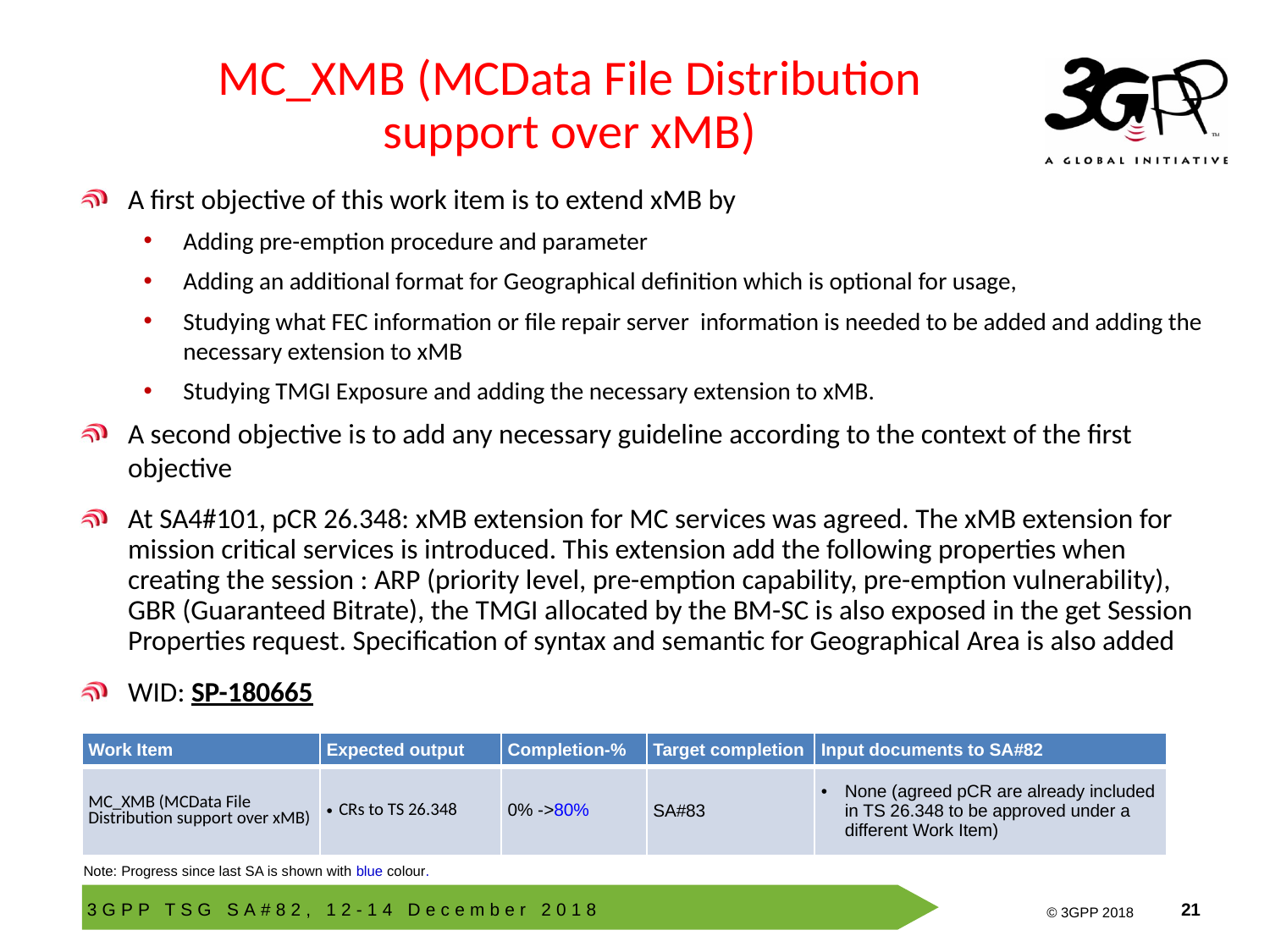

# MC_XMB (MCData File Distribution support over xMB)
A first objective of this work item is to extend xMB by
Adding pre-emption procedure and parameter
Adding an additional format for Geographical definition which is optional for usage,
Studying what FEC information or file repair server  information is needed to be added and adding the necessary extension to xMB
Studying TMGI Exposure and adding the necessary extension to xMB.
A second objective is to add any necessary guideline according to the context of the first objective
At SA4#101, pCR 26.348: xMB extension for MC services was agreed. The xMB extension for mission critical services is introduced. This extension add the following properties when creating the session : ARP (priority level, pre-emption capability, pre-emption vulnerability), GBR (Guaranteed Bitrate), the TMGI allocated by the BM-SC is also exposed in the get Session Properties request. Specification of syntax and semantic for Geographical Area is also added
WID: SP-180665

| Work Item | Expected output | Completion-% | Target completion | Input documents to SA#82 |
| --- | --- | --- | --- | --- |
| MC\_XMB (MCData File Distribution support over xMB) | CRs to TS 26.348 | 0% ->80% | SA#83 | None (agreed pCR are already included in TS 26.348 to be approved under a different Work Item) |
Note: Progress since last SA is shown with blue colour.